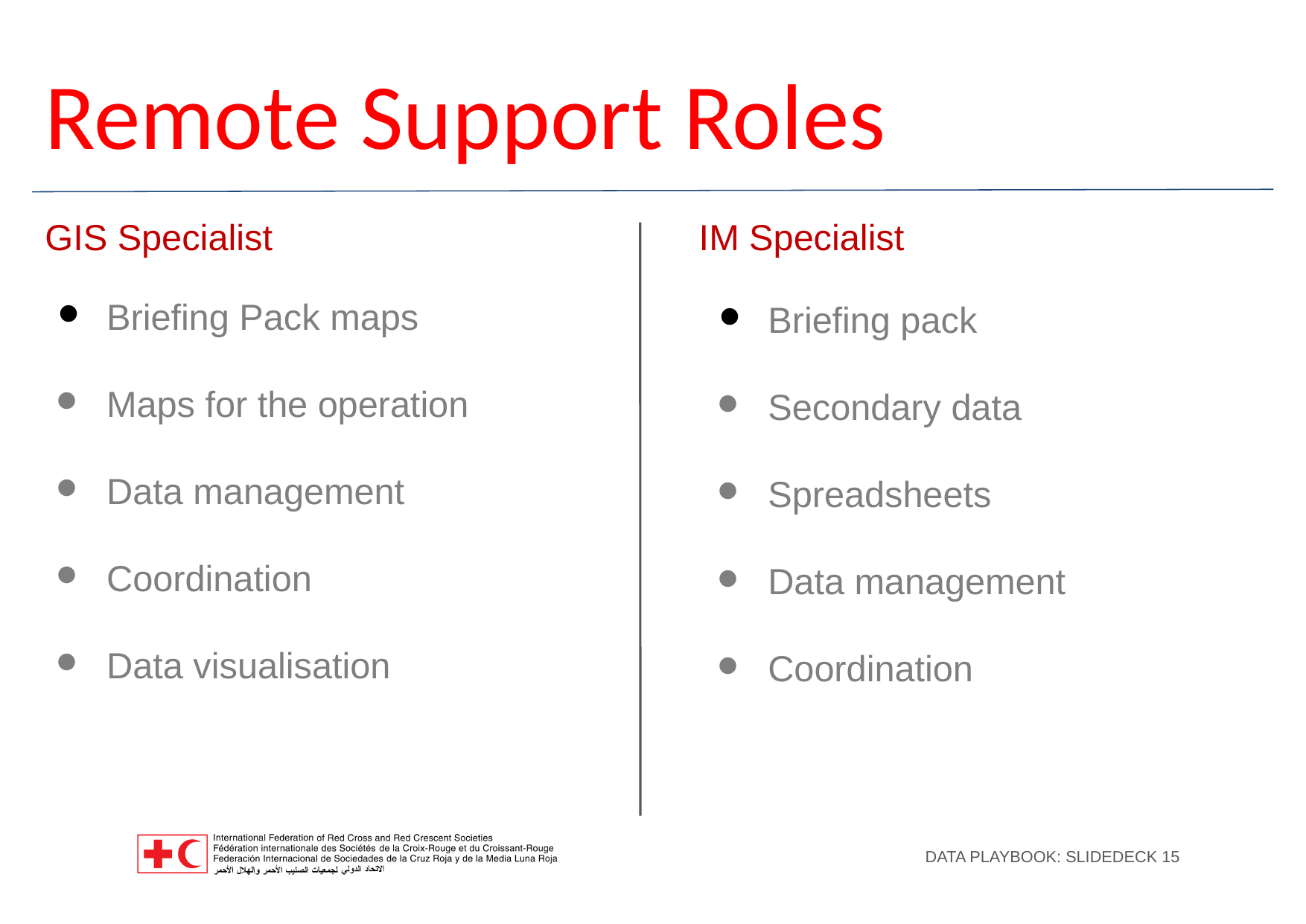

Remote Support Roles
GIS Specialist
IM Specialist
Briefing Pack maps

Maps for the operation

Data management

Coordination

Data visualisation
Briefing pack

Secondary data

Spreadsheets

Data management

Coordination